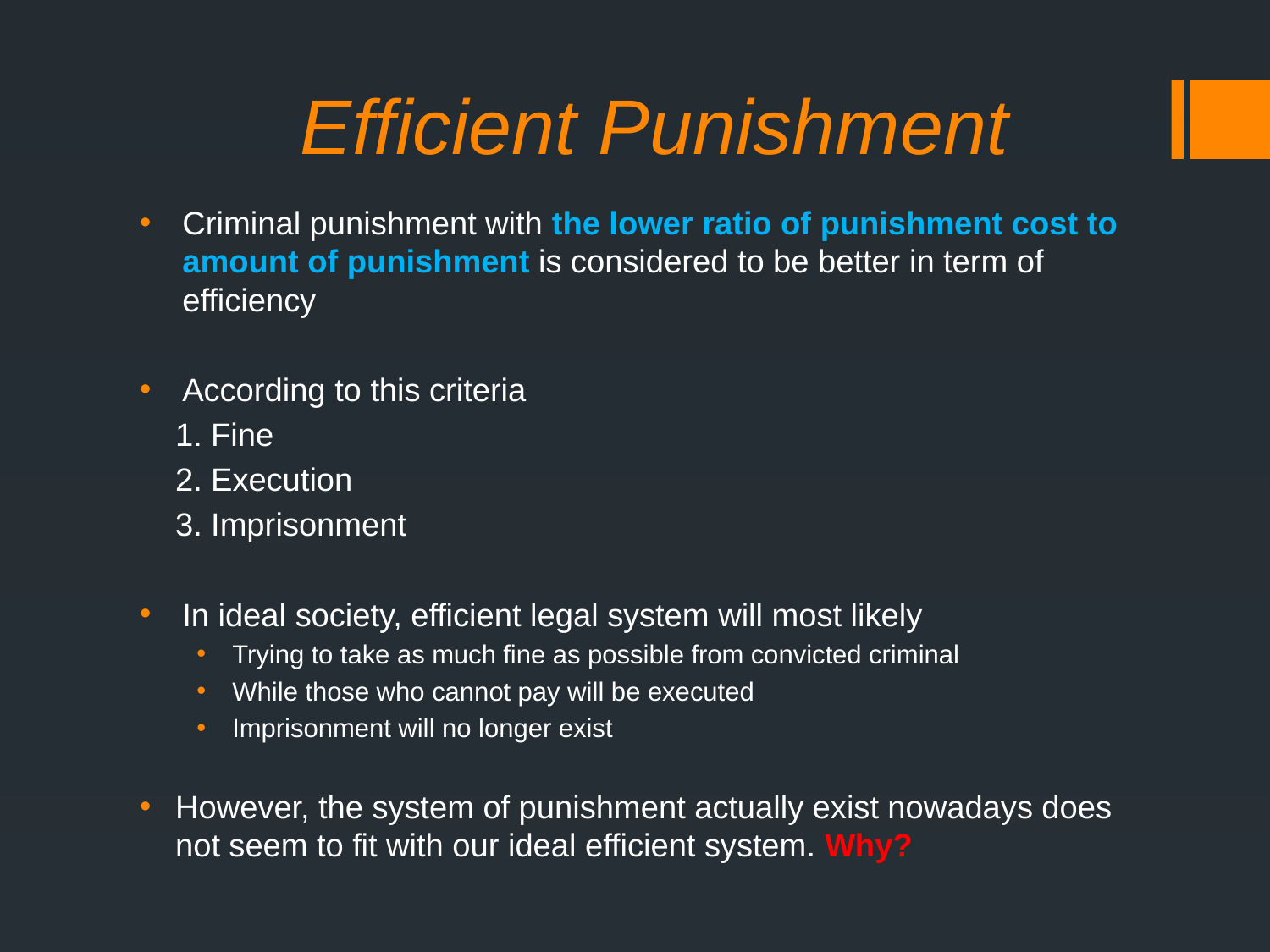

# Efficient Punishment
Criminal punishment with the lower ratio of punishment cost to amount of punishment is considered to be better in term of efficiency

According to this criteria
    1. Fine
    2. Execution
    3. Imprisonment

In ideal society, efficient legal system will most likely
Trying to take as much fine as possible from convicted criminal
While those who cannot pay will be executed
Imprisonment will no longer exist

However, the system of punishment actually exist nowadays does not seem to fit with our ideal efficient system. Why?